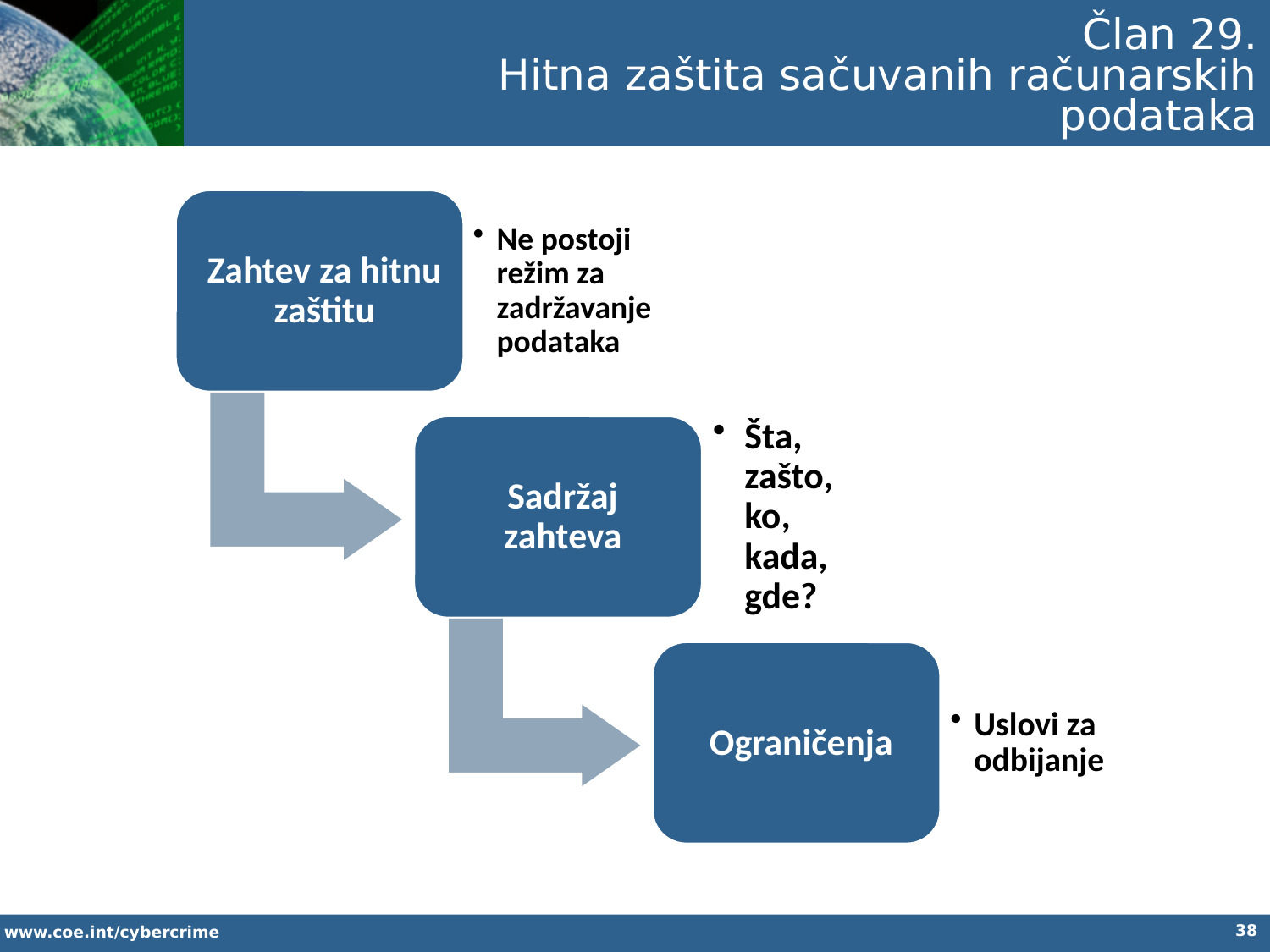

Član 29.
Hitna zaštita sačuvanih računarskih podataka
Zahtev za hitnu zaštitu
Ne postoji režim za zadržavanje podataka
Sadržaj zahteva
Šta,    zašto,    ko,    kada, gde?
Ograničenja
Uslovi za odbijanje
38